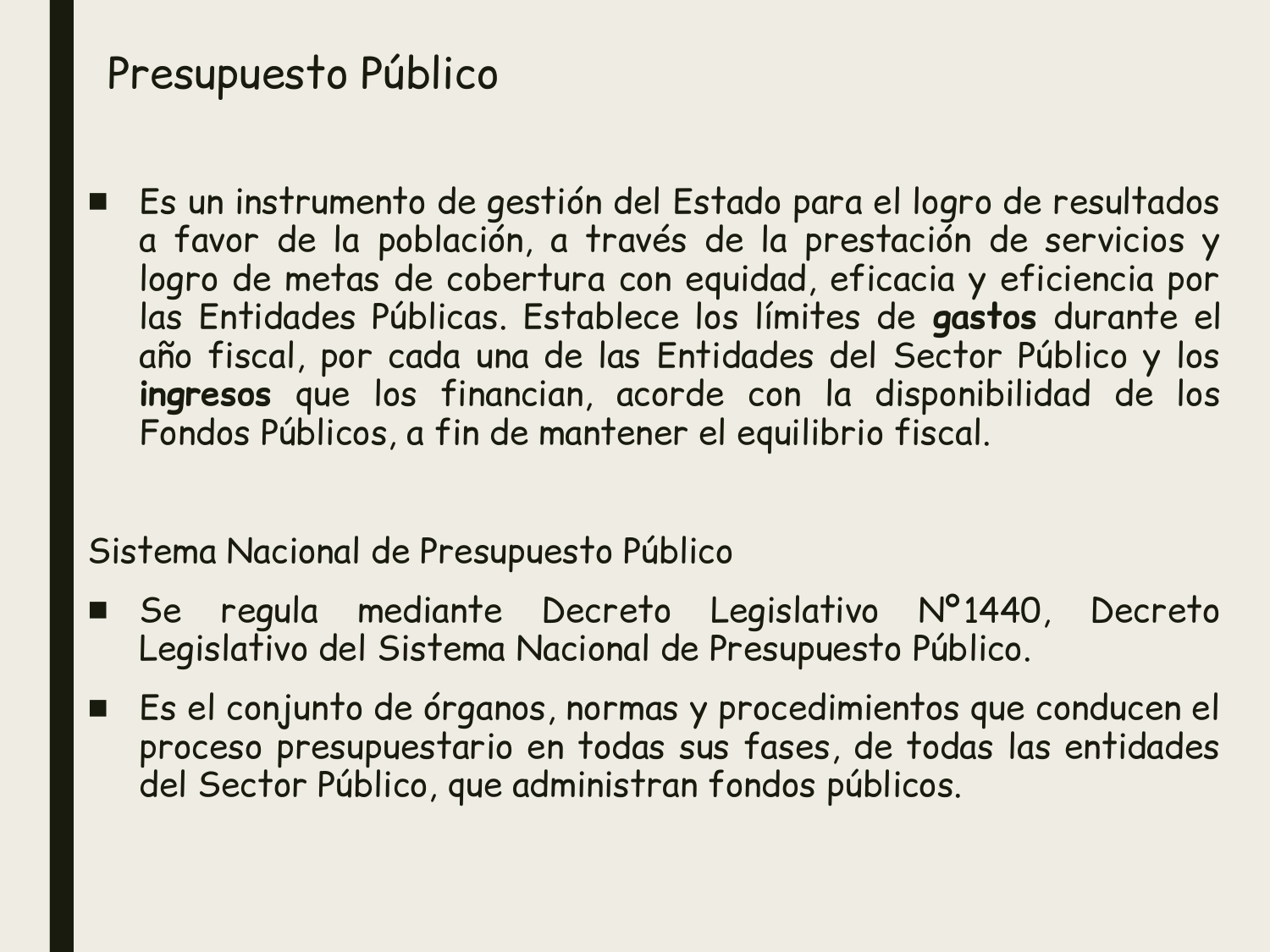

# Presupuesto Público
Es un instrumento de gestión del Estado para el logro de resultados a favor de la población, a través de la prestación de servicios y logro de metas de cobertura con equidad, eficacia y eficiencia por las Entidades Públicas. Establece los límites de gastos durante el año fiscal, por cada una de las Entidades del Sector Público y los ingresos que los financian, acorde con la disponibilidad de los Fondos Públicos, a fin de mantener el equilibrio fiscal.

Sistema Nacional de Presupuesto Público
Se regula mediante Decreto Legislativo Nº1440, Decreto Legislativo del Sistema Nacional de Presupuesto Público.
Es el conjunto de órganos, normas y procedimientos que conducen el proceso presupuestario en todas sus fases, de todas las entidades del Sector Público, que administran fondos públicos.